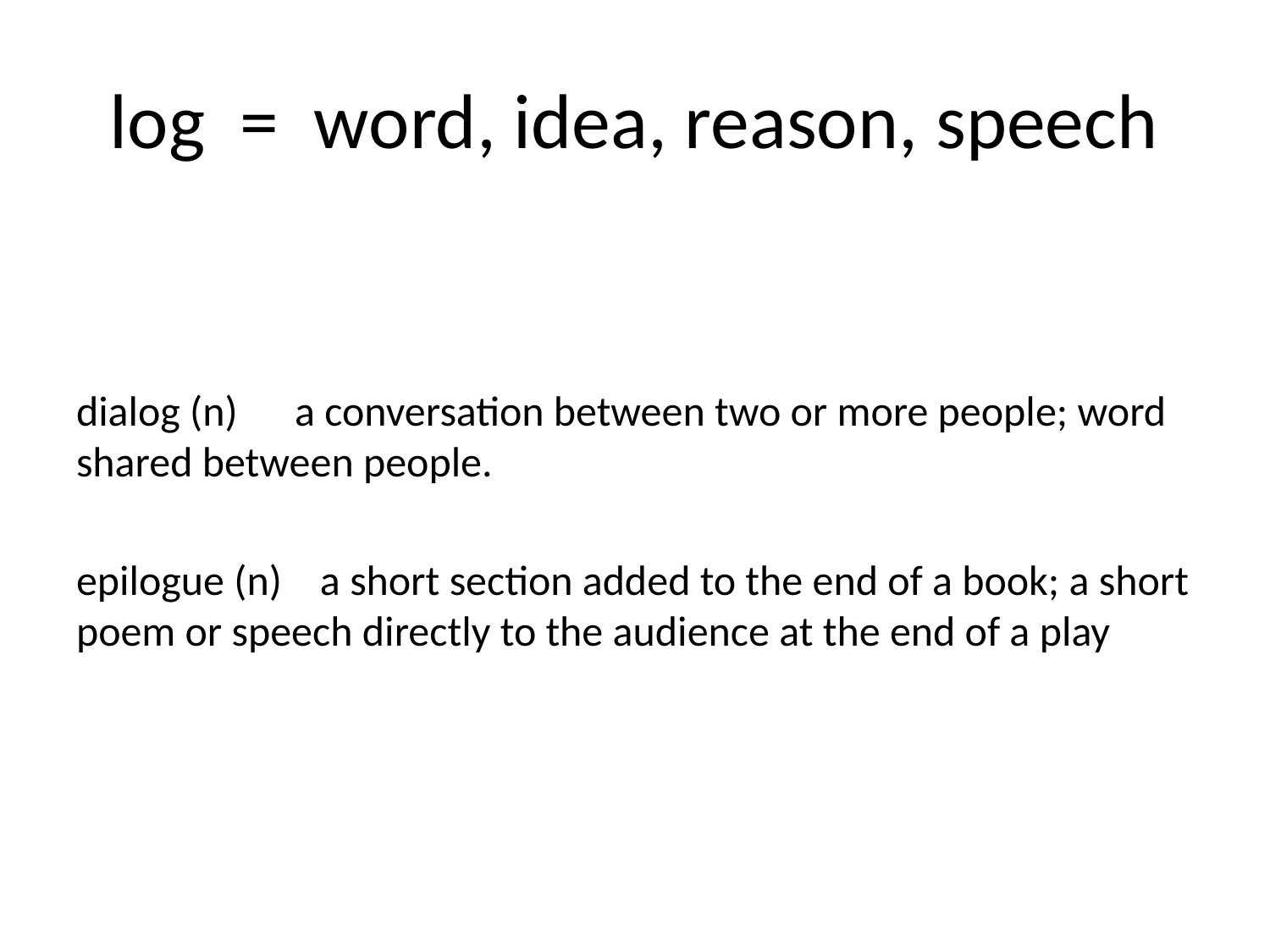

# log  =  word, idea, reason, speech

dialog (n)      a conversation between two or more people; word shared between people.

epilogue (n)    a short section added to the end of a book; a short poem or speech directly to the audience at the end of a play